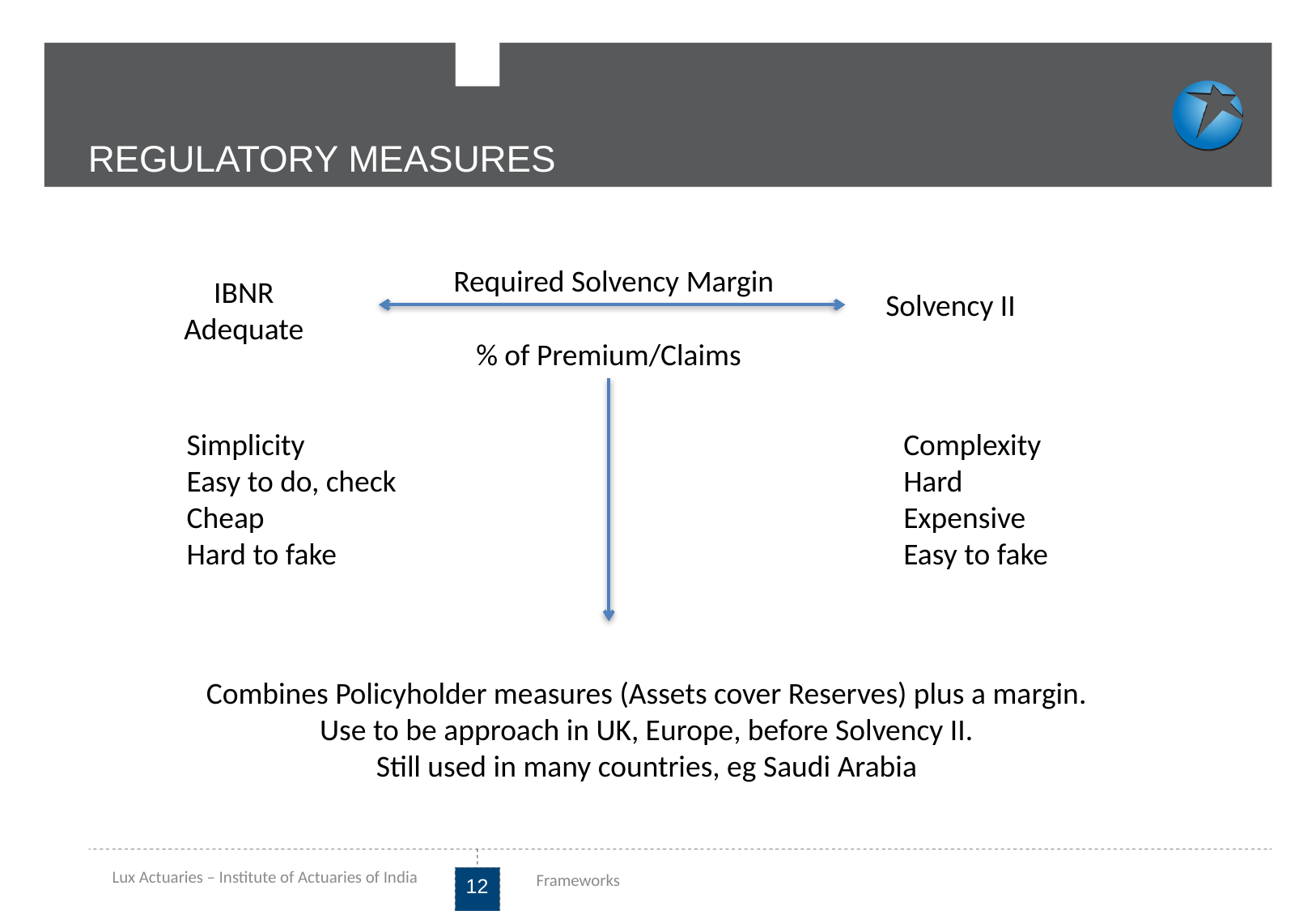

REGULATORY MEASURES

Required Solvency Margin
IBNR
Adequate
Solvency II
% of Premium/Claims
Simplicity
Easy to do, check
Cheap
Hard to fake
Complexity
Hard
Expensive
Easy to fake
Combines Policyholder measures (Assets cover Reserves) plus a margin.
Use to be approach in UK, Europe, before Solvency II.
Still used in many countries, eg Saudi Arabia
Lux Actuaries – Institute of Actuaries of India
Frameworks
12